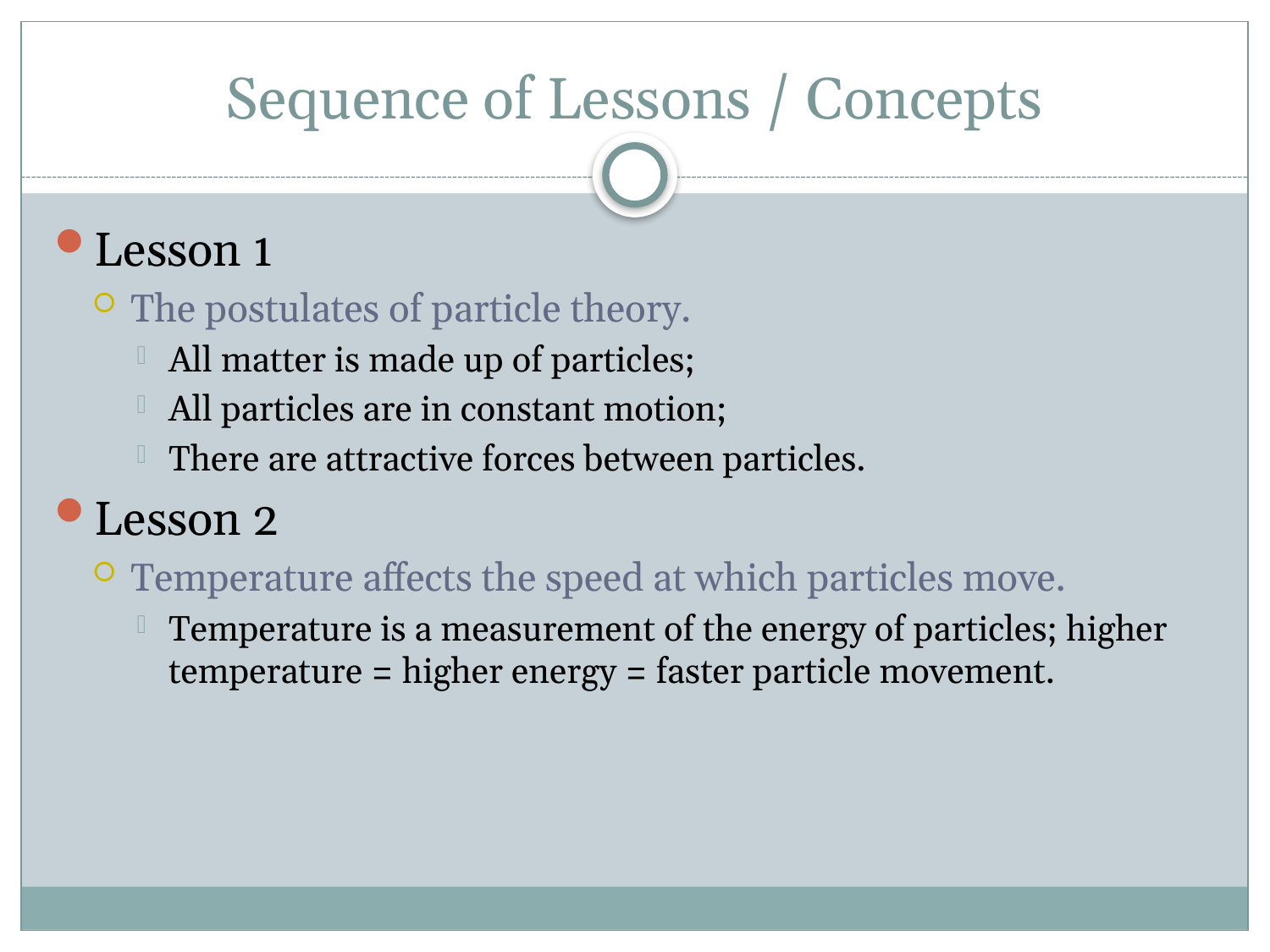

# Sequence of Lessons / Concepts
Lesson 1
The postulates of particle theory.
All matter is made up of particles;
All particles are in constant motion;
There are attractive forces between particles.
Lesson 2
Temperature affects the speed at which particles move.
Temperature is a measurement of the energy of particles; higher temperature = higher energy = faster particle movement.